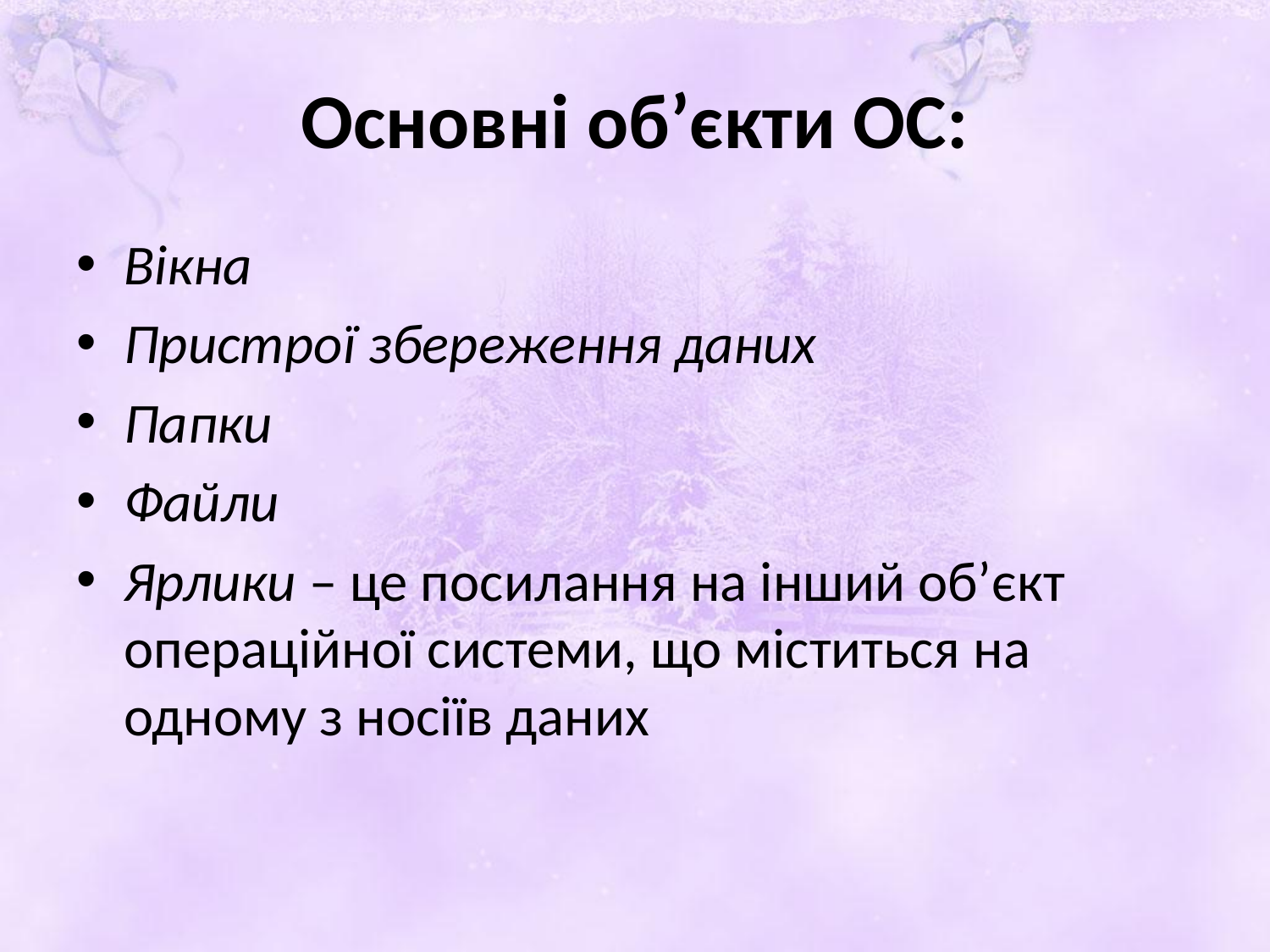

# Основні об’єкти ОС:
Вікна
Пристрої збереження даних
Папки
Файли
Ярлики – це посилання на інший об’єкт операційної системи, що міститься на одному з носіїв даних